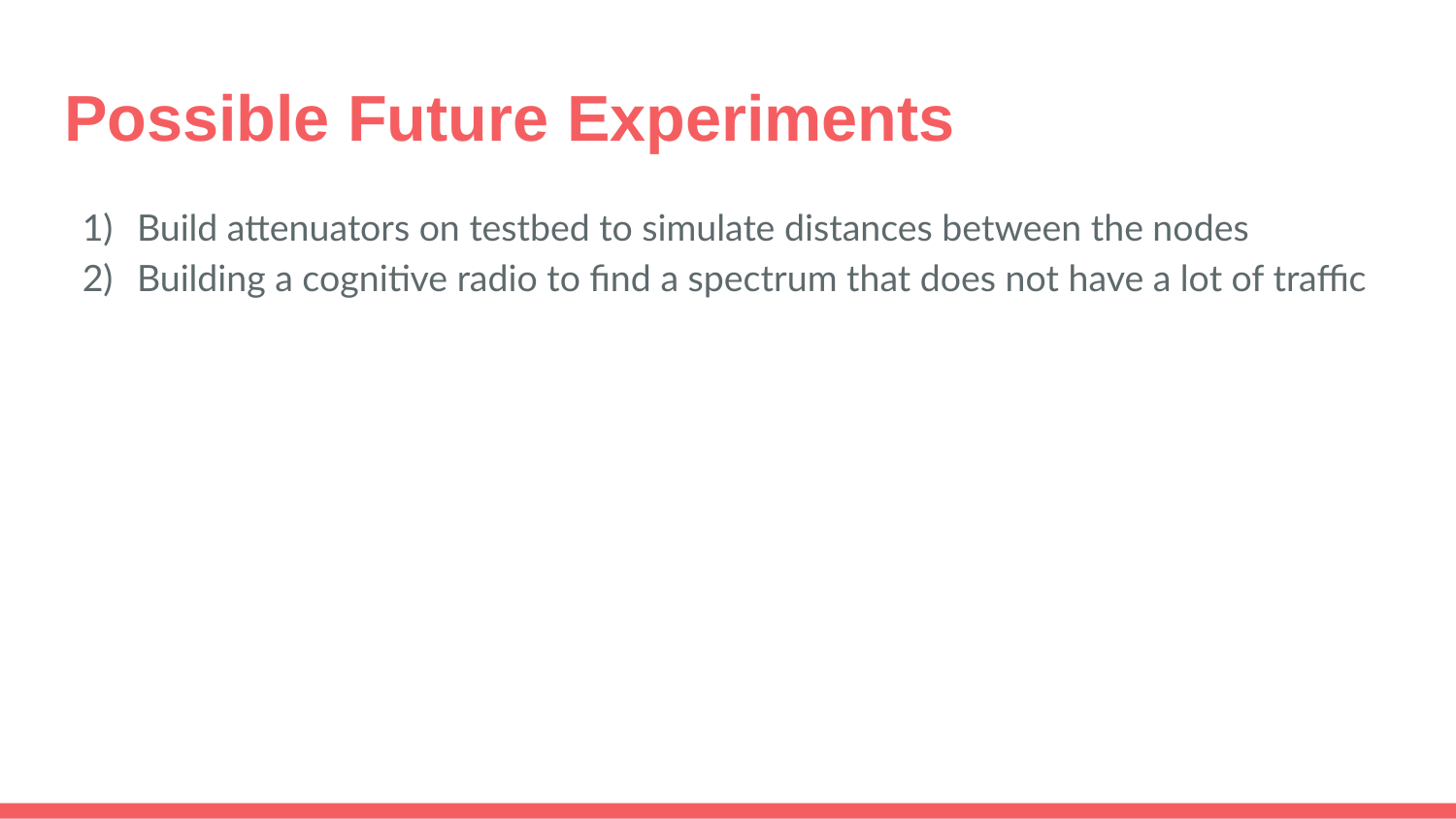

# Possible Future Experiments
Build attenuators on testbed to simulate distances between the nodes
Building a cognitive radio to find a spectrum that does not have a lot of traffic